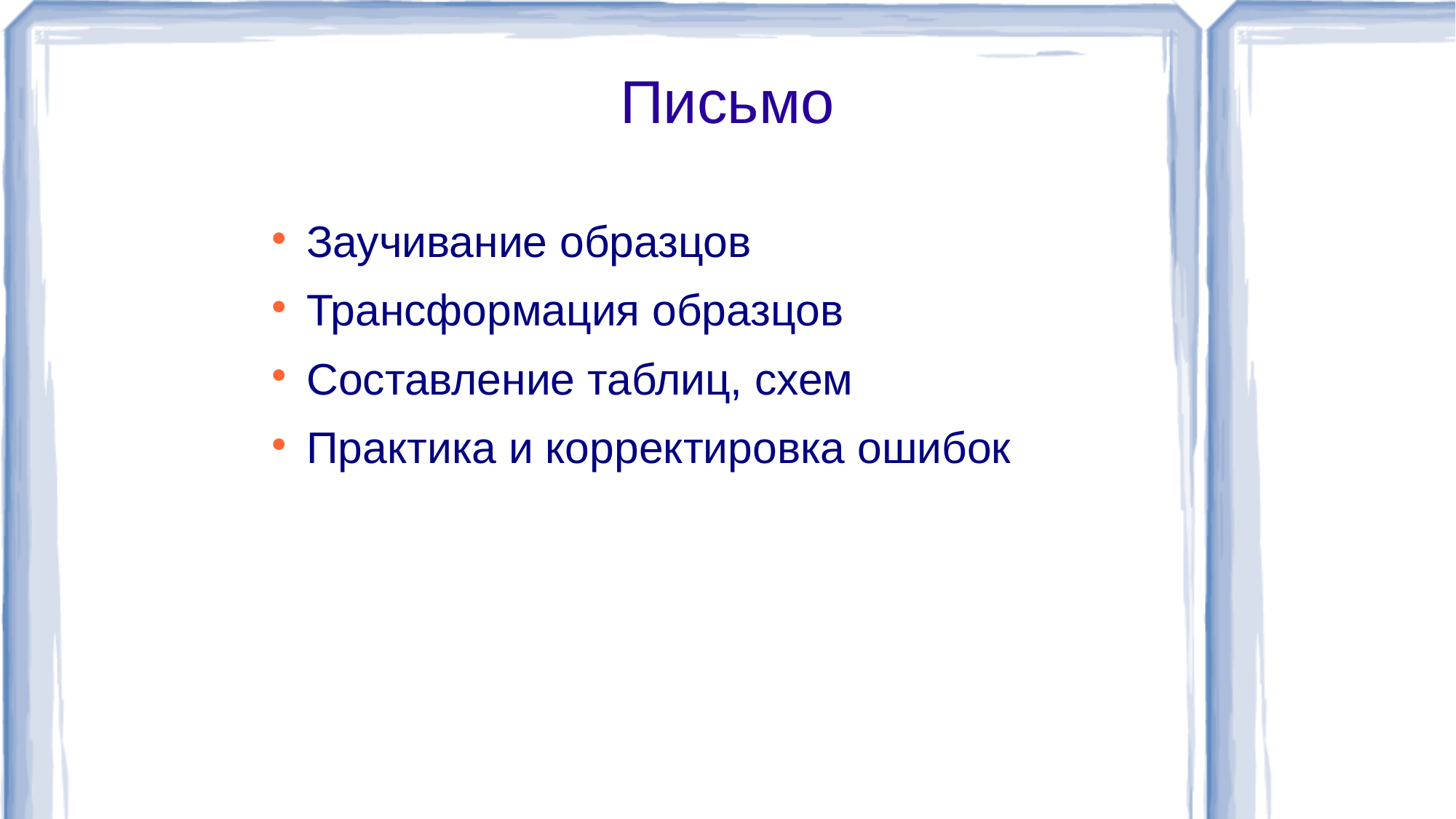

# Письмо
Заучивание образцов
Трансформация образцов
Составление таблиц, схем
Практика и корректировка ошибок